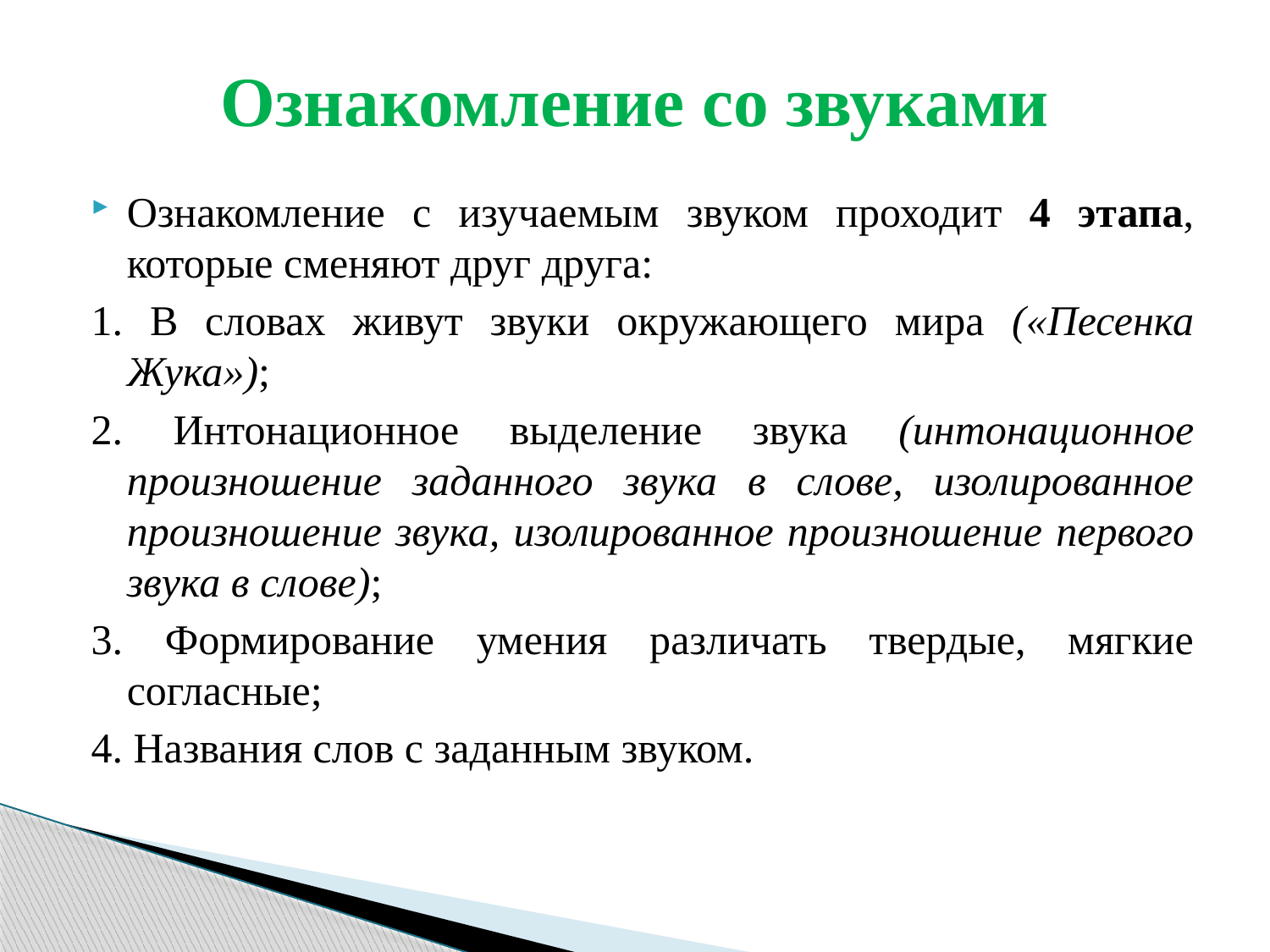

# Ознакомление со звуками
Ознакомление с изучаемым звуком проходит 4 этапа, которые сменяют друг друга:
1. В словах живут звуки окружающего мира («Песенка Жука»);
2. Интонационное выделение звука (интонационное произношение заданного звука в слове, изолированное произношение звука, изолированное произношение первого звука в слове);
3. Формирование умения различать твердые, мягкие согласные;
4. Названия слов с заданным звуком.